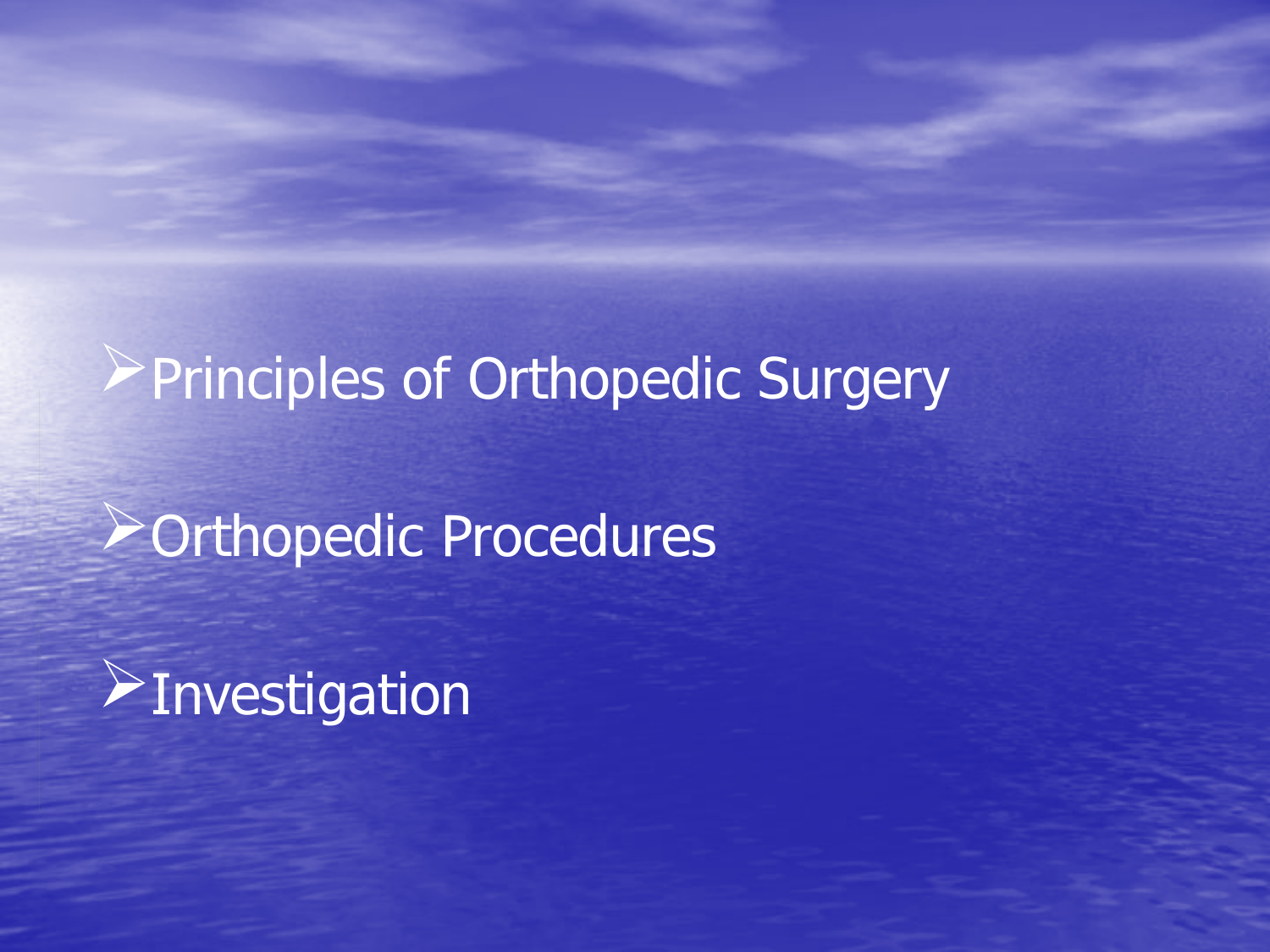

#
Principles of Orthopedic Surgery

Orthopedic Procedures

Investigation